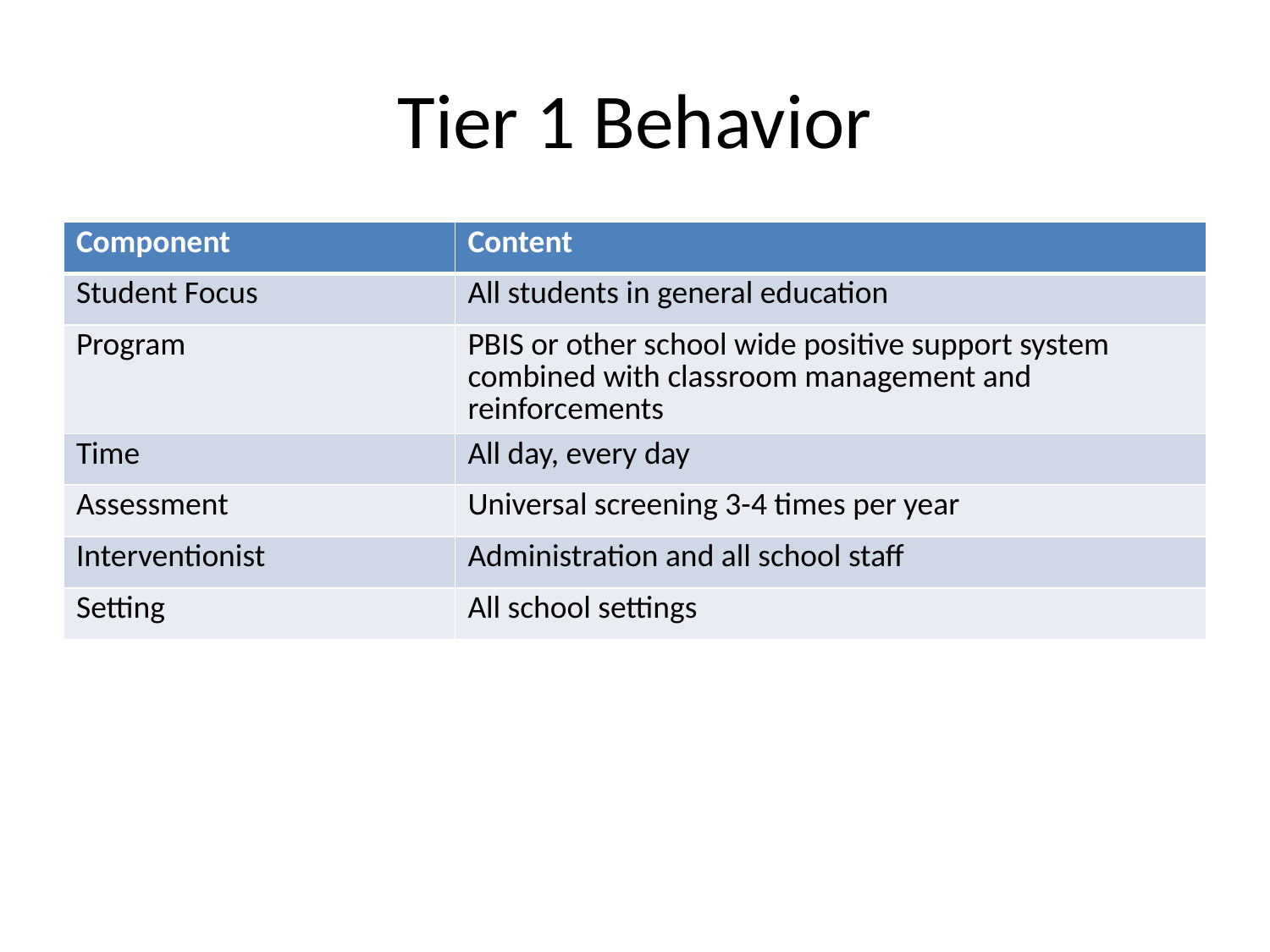

# Tier 1 Behavior
| Component | Content |
| --- | --- |
| Student Focus | All students in general education |
| Program | PBIS or other school wide positive support system combined with classroom management and reinforcements |
| Time | All day, every day |
| Assessment | Universal screening 3-4 times per year |
| Interventionist | Administration and all school staff |
| Setting | All school settings |